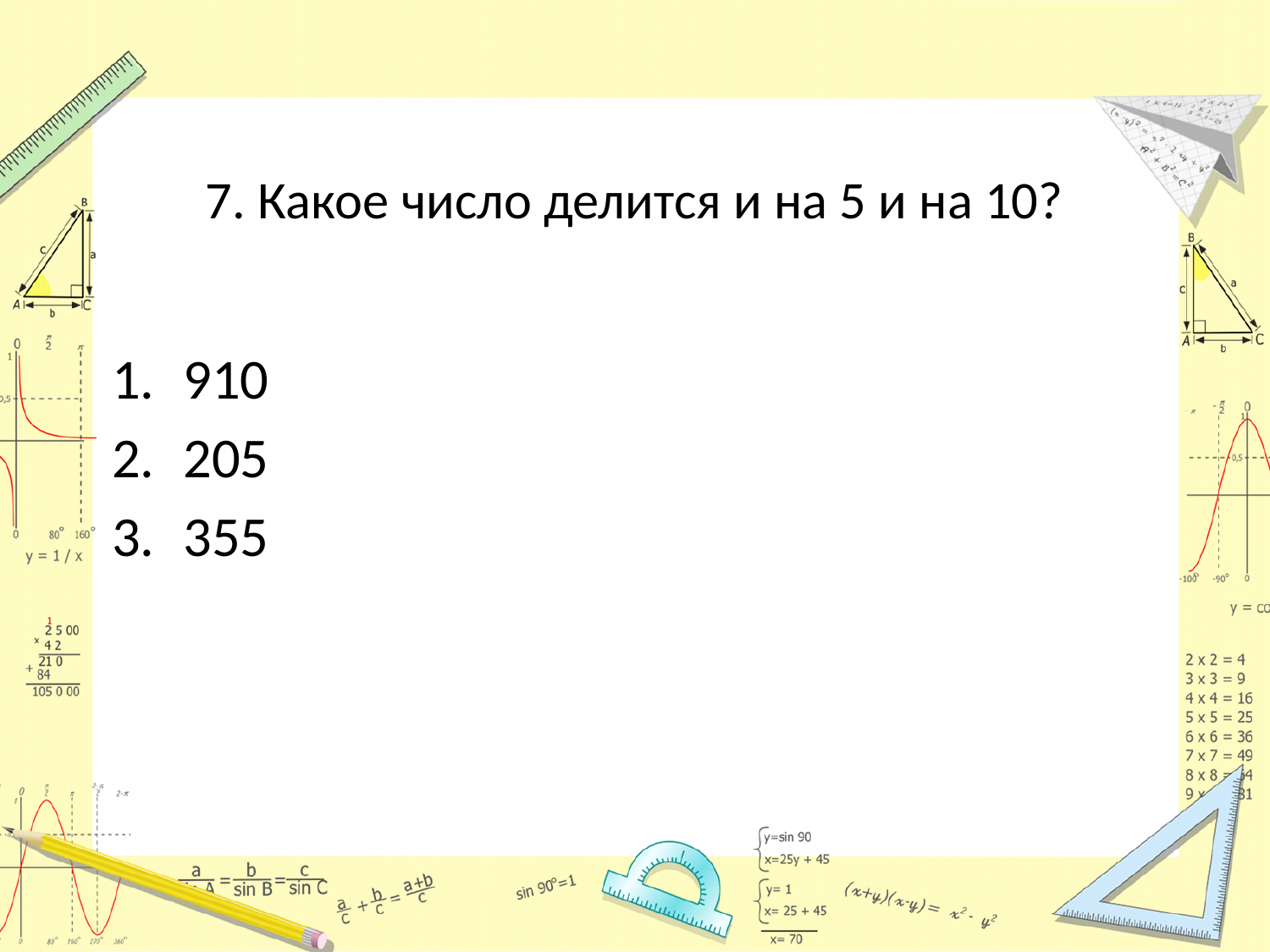

# 7. Какое число делится и на 5 и на 10?
910
205
355